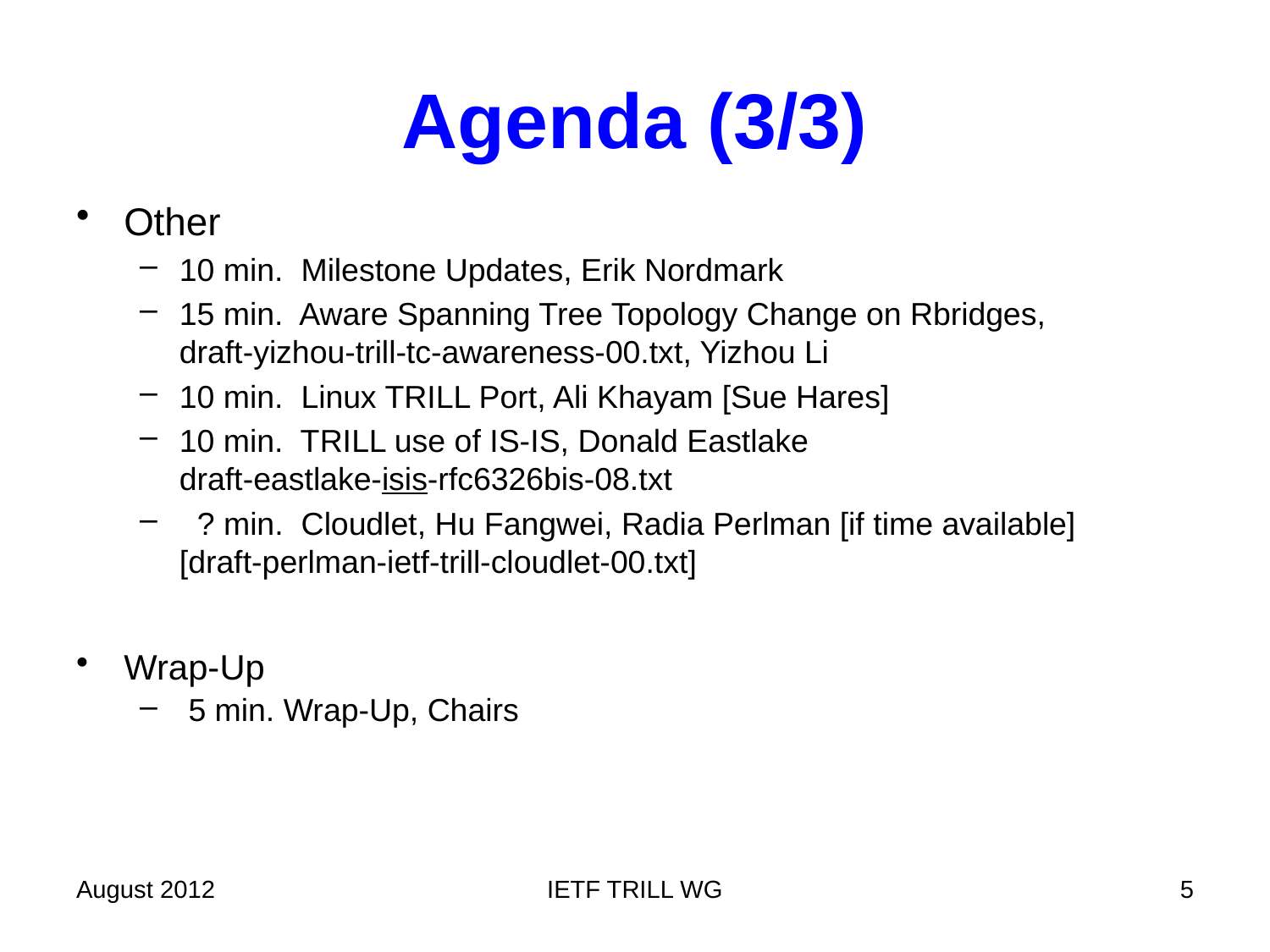

# Agenda (3/3)
Other
10 min.  Milestone Updates, Erik Nordmark
15 min.  Aware Spanning Tree Topology Change on Rbridges,
draft-yizhou-trill-tc-awareness-00.txt, Yizhou Li
10 min.  Linux TRILL Port, Ali Khayam [Sue Hares]
10 min.  TRILL use of IS-IS, Donald Eastlake
draft-eastlake-isis-rfc6326bis-08.txt
  ? min.  Cloudlet, Hu Fangwei, Radia Perlman [if time available]
[draft-perlman-ietf-trill-cloudlet-00.txt]

Wrap-Up
 5 min. Wrap-Up, Chairs
August 2012
IETF TRILL WG
5